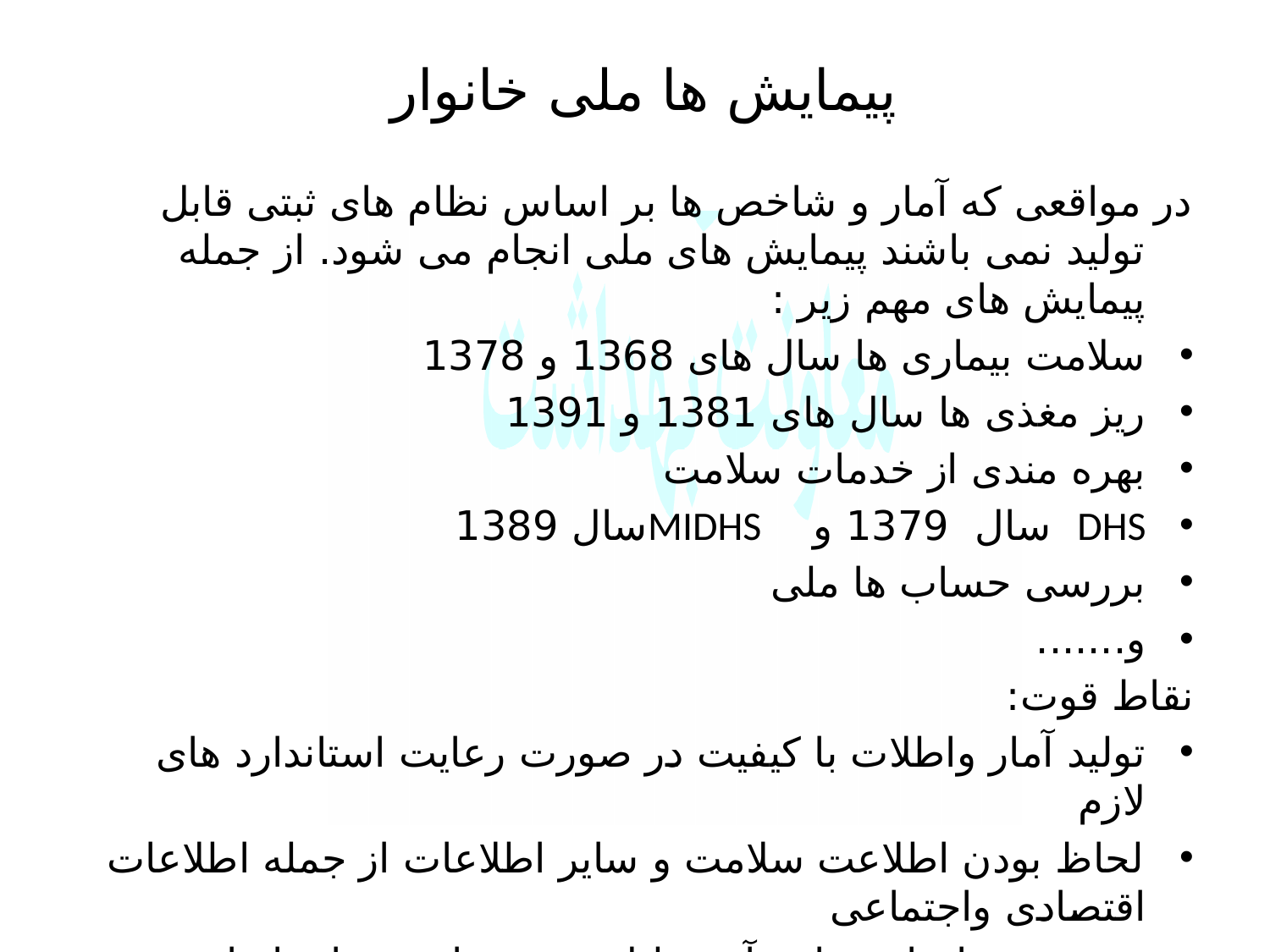

# پیمایش ها ملی خانوار
در مواقعی که آمار و شاخص ها بر اساس نظام های ثبتی قابل تولید نمی باشند پیمایش های ملی انجام می شود. از جمله پیمایش های مهم زیر :
سلامت بیماری ها سال های 1368 و 1378
ریز مغذی ها سال های 1381 و 1391
بهره مندی از خدمات سلامت
DHS  سال  1379 و    MIDHSسال 1389
بررسی حساب ها ملی
و.......
نقاط قوت:
تولید آمار واطلات با کیفیت در صورت رعایت استاندارد های لازم
لحاظ بودن اطلاعت سلامت و سایر اطلاعات از جمله اطلاعات اقتصادی واجتماعی
در صورت انجام مداوم آن تحلیل  روند شاخص ها براساس منبع معتبری قابل انجام است